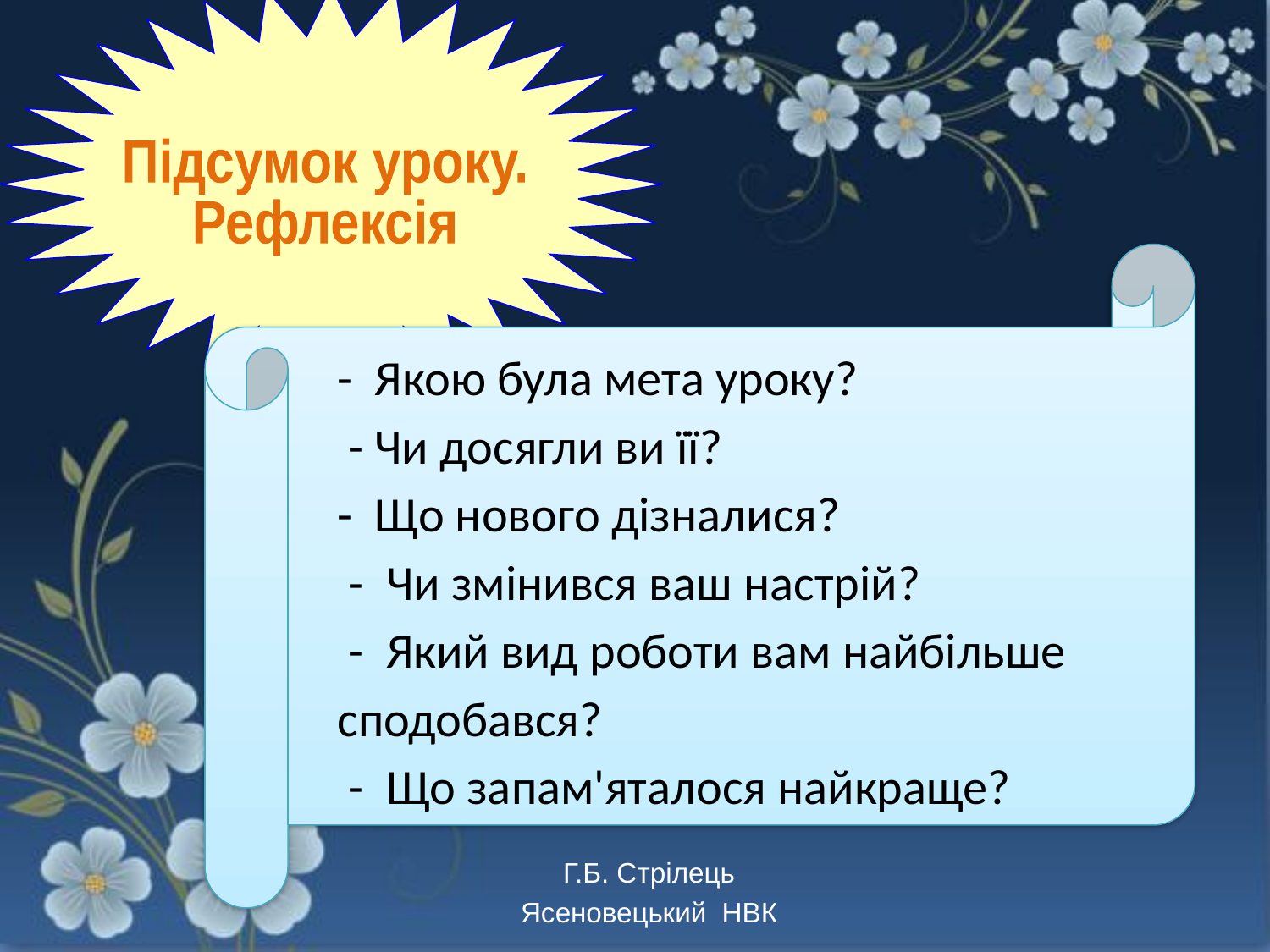

Підсумок уроку.
Рефлексія
-  Якою була мета уроку?
 - Чи досягли ви її?
-  Що нового дізналися?
 -  Чи змінився ваш настрій?
 -  Який вид роботи вам найбільше сподобався?
 -  Що запам'яталося найкраще?

Г.Б. Стрілець
Ясеновецький  НВК